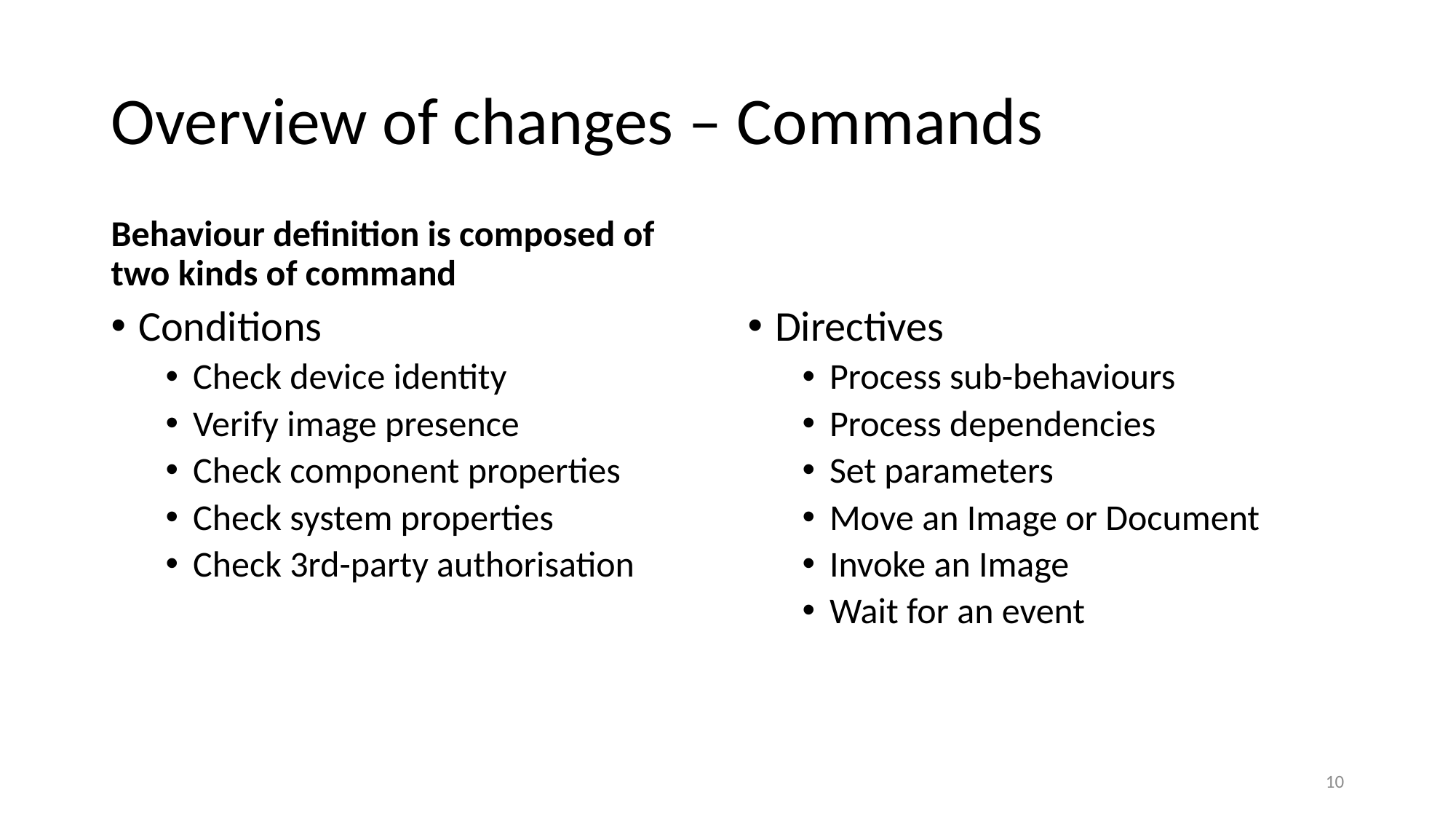

# Overview of changes – Commands
Behaviour definition is composed of two kinds of command

Conditions
Check device identity
Verify image presence
Check component properties
Check system properties
Check 3rd-party authorisation

Directives
Process sub-behaviours
Process dependencies
Set parameters
Move an Image or Document
Invoke an Image
Wait for an event
10